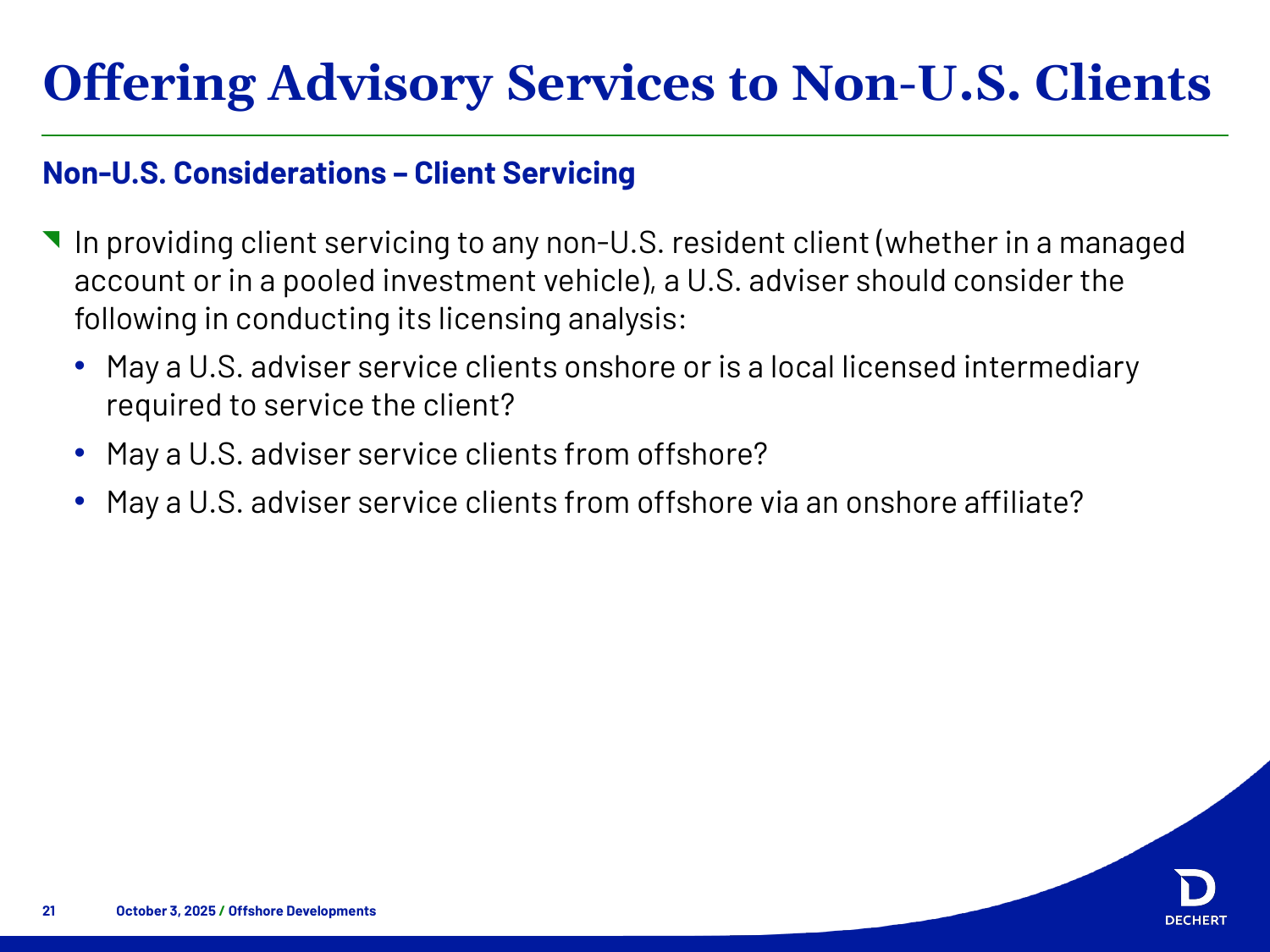

# Offering Advisory Services to Non-U.S. Clients
Non-U.S. Considerations – Client Servicing
In providing client servicing to any non-U.S. resident client (whether in a managed account or in a pooled investment vehicle), a U.S. adviser should consider the following in conducting its licensing analysis:
May a U.S. adviser service clients onshore or is a local licensed intermediary required to service the client?
May a U.S. adviser service clients from offshore?
May a U.S. adviser service clients from offshore via an onshore affiliate?
21
21
October 3, 2025 / Offshore Developments